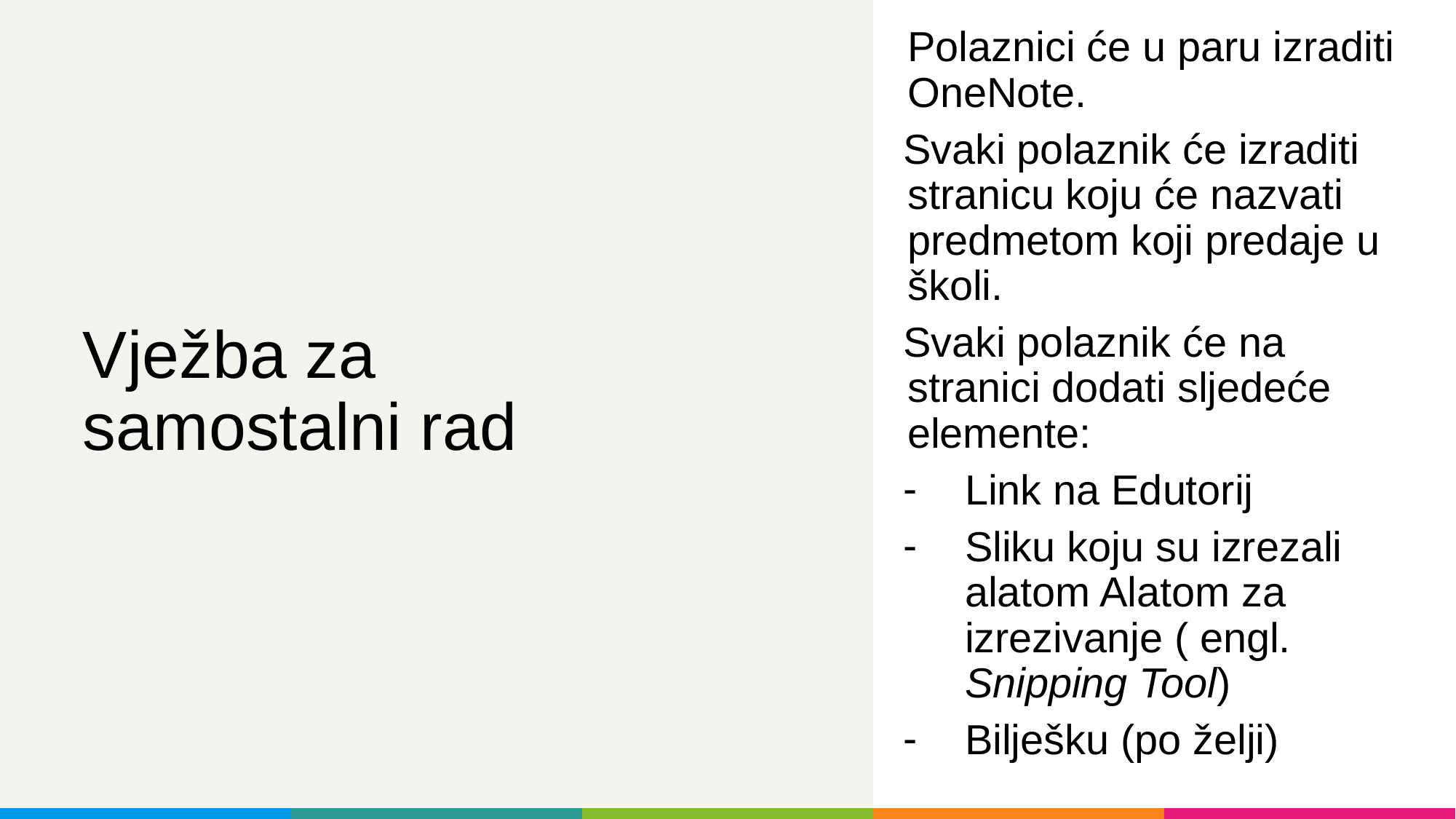

Polaznici će u paru izraditi OneNote.
Svaki polaznik će izraditi stranicu koju će nazvati predmetom koji predaje u školi.
Svaki polaznik će na stranici dodati sljedeće elemente:
Link na Edutorij
Sliku koju su izrezali alatom Alatom za izrezivanje ( engl. Snipping Tool)
Bilješku (po želji)
# Vježba za samostalni rad